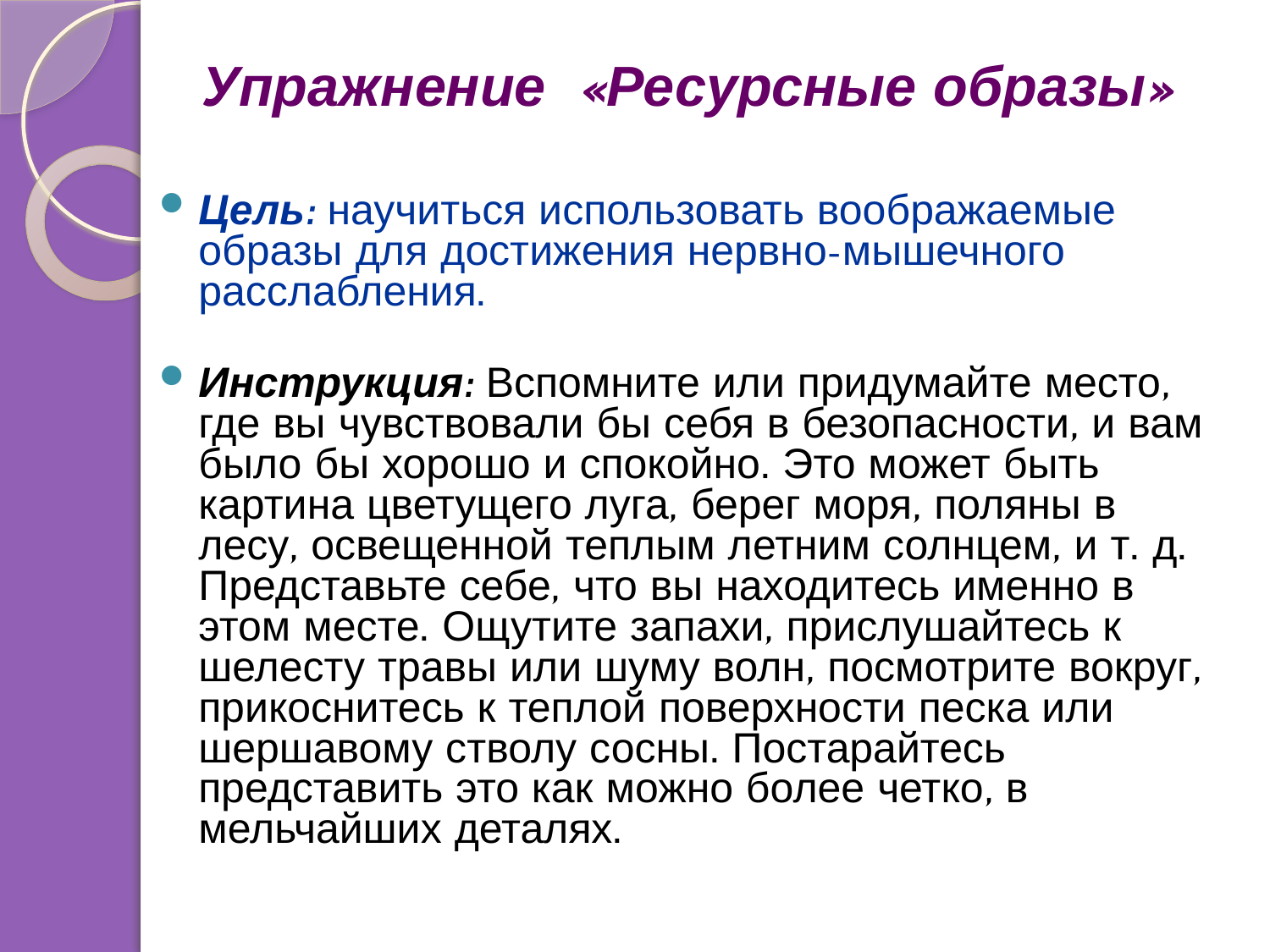

Упражнение  «Ресурсные образы»

Цель: научиться использовать воображаемые образы для достижения нервно-мышечного расслабления.
Инструкция: Вспомните или придумайте место, где вы чувствовали бы себя в безопасности, и вам было бы хорошо и спокойно. Это может быть картина цветущего луга, берег моря, поляны в лесу, освещенной теплым летним солнцем, и т. д.
Представьте себе, что вы находитесь именно в этом месте. Ощутите запахи, прислушайтесь к шелесту травы или шуму волн, посмотрите вокруг, прикоснитесь к теплой поверхности песка или шершавому стволу сосны. Постарайтесь представить это как можно более четко, в мельчайших деталях.